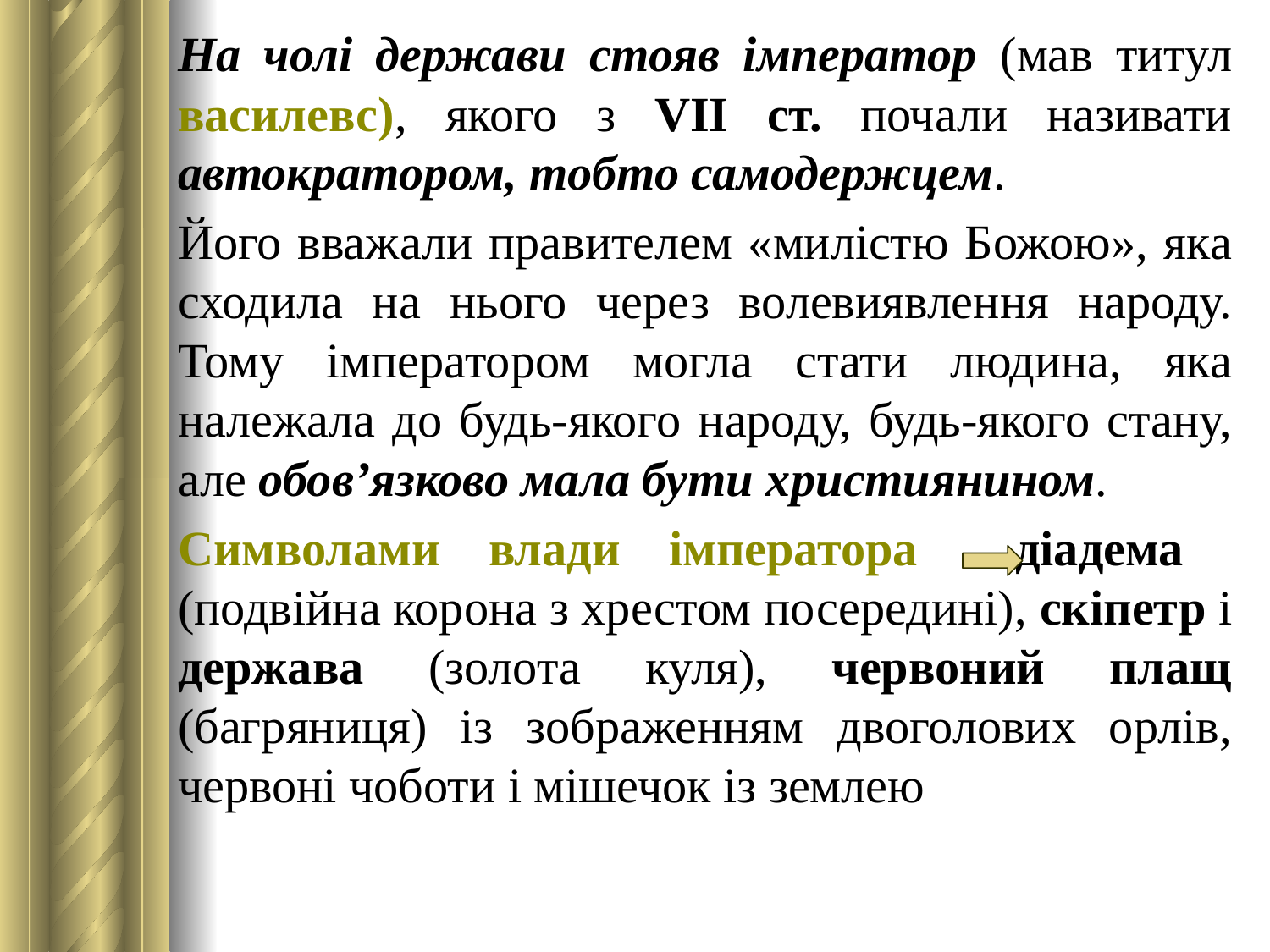

На чолі держави стояв імператор (мав титул василевс), якого з VII ст. почали називати автократором, тобто самодержцем.
Його вважали правителем «милістю Божою», яка сходила на нього через волевиявлення народу. Тому імператором могла стати людина, яка належала до будь-якого народу, будь-якого стану, але обов’язково мала бути християнином.
Символами влади імператора  діадема  (подвійна корона з хрестом посередині), скіпетр і держава (золота куля), червоний плащ (багряниця) із зображенням двоголових орлів, червоні чоботи і мішечок із землею